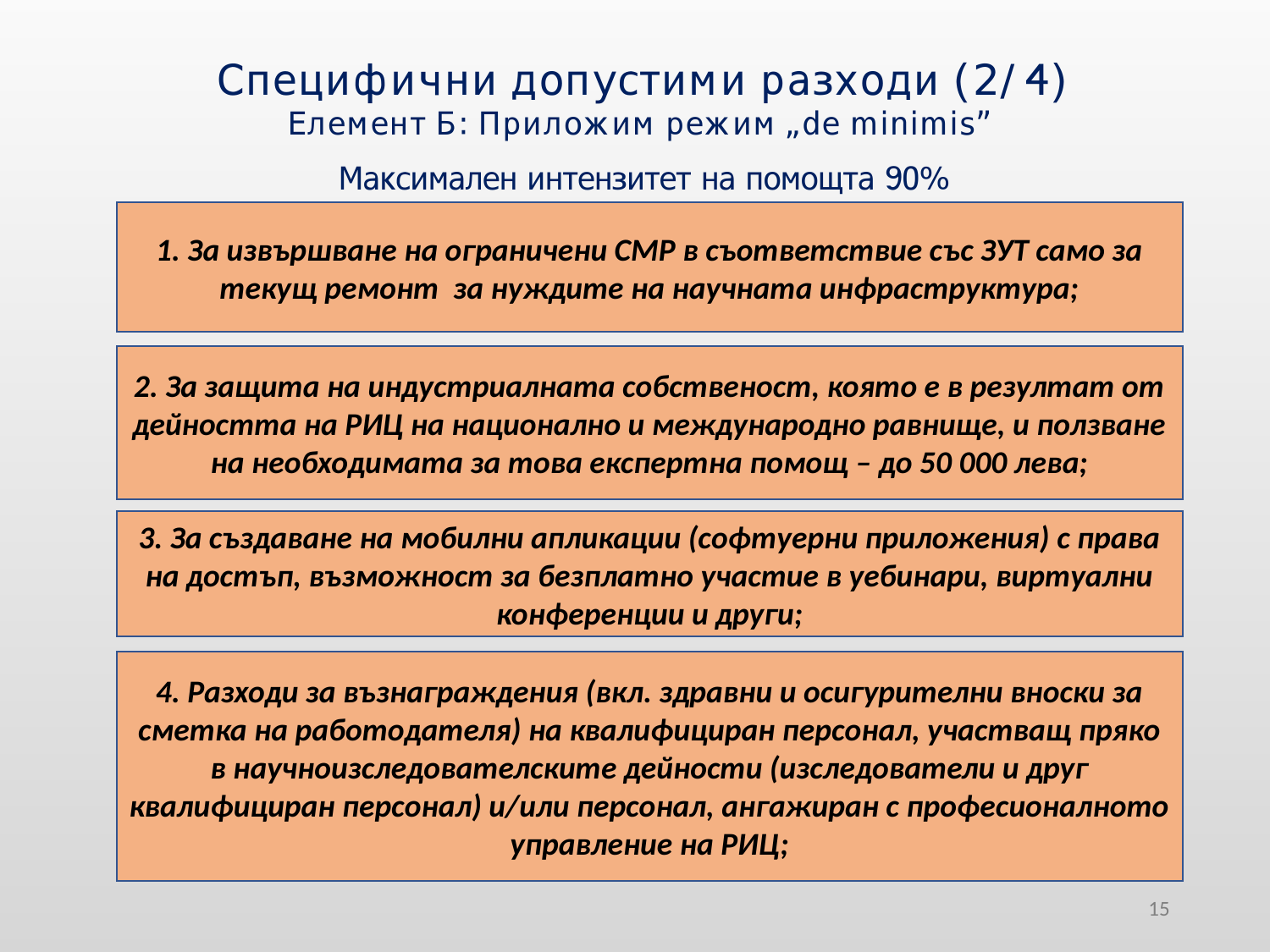

Специфични допустими разходи (2/4)
Елемент Б: Приложим режим „de minimis”

Максимален интензитет на помощта 90%

1. За извършване на ограничени СМР в съответствие със ЗУТ само за текущ ремонт  за нуждите на научната инфраструктура;
2. За защита на индустриалната собственост, която е в резултат от дейността на РИЦ на национално и международно равнище, и ползване на необходимата за това експертна помощ – до 50 000 лева;
3. За създаване на мобилни апликации (софтуерни приложения) с права на достъп, възможност за безплатно участие в уебинари, виртуални конференции и други;
4. Разходи за възнаграждения (вкл. здравни и осигурителни вноски за сметка на работодателя) на квалифициран персонал, участващ пряко в научноизследователските дейности (изследователи и друг квалифициран персонал) и/или персонал, ангажиран с професионалното управление на РИЦ;
15